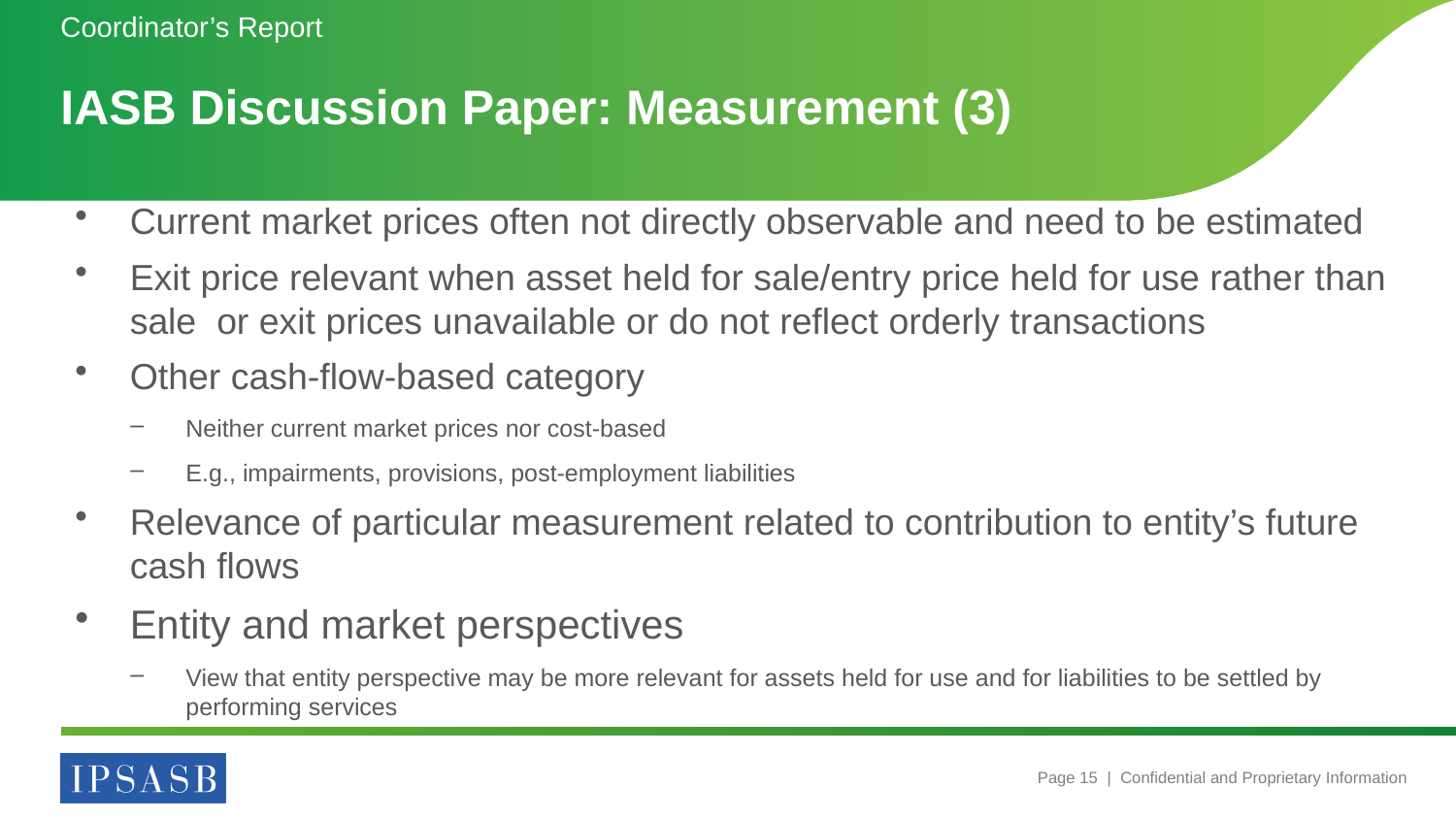

Coordinator’s Report

# IASB Discussion Paper: Measurement (3)
Current market prices often not directly observable and need to be estimated
Exit price relevant when asset held for sale/entry price held for use rather than sale  or exit prices unavailable or do not reflect orderly transactions
Other cash-flow-based category
Neither current market prices nor cost-based
E.g., impairments, provisions, post-employment liabilities
Relevance of particular measurement related to contribution to entity’s future cash flows
Entity and market perspectives
View that entity perspective may be more relevant for assets held for use and for liabilities to be settled by performing services